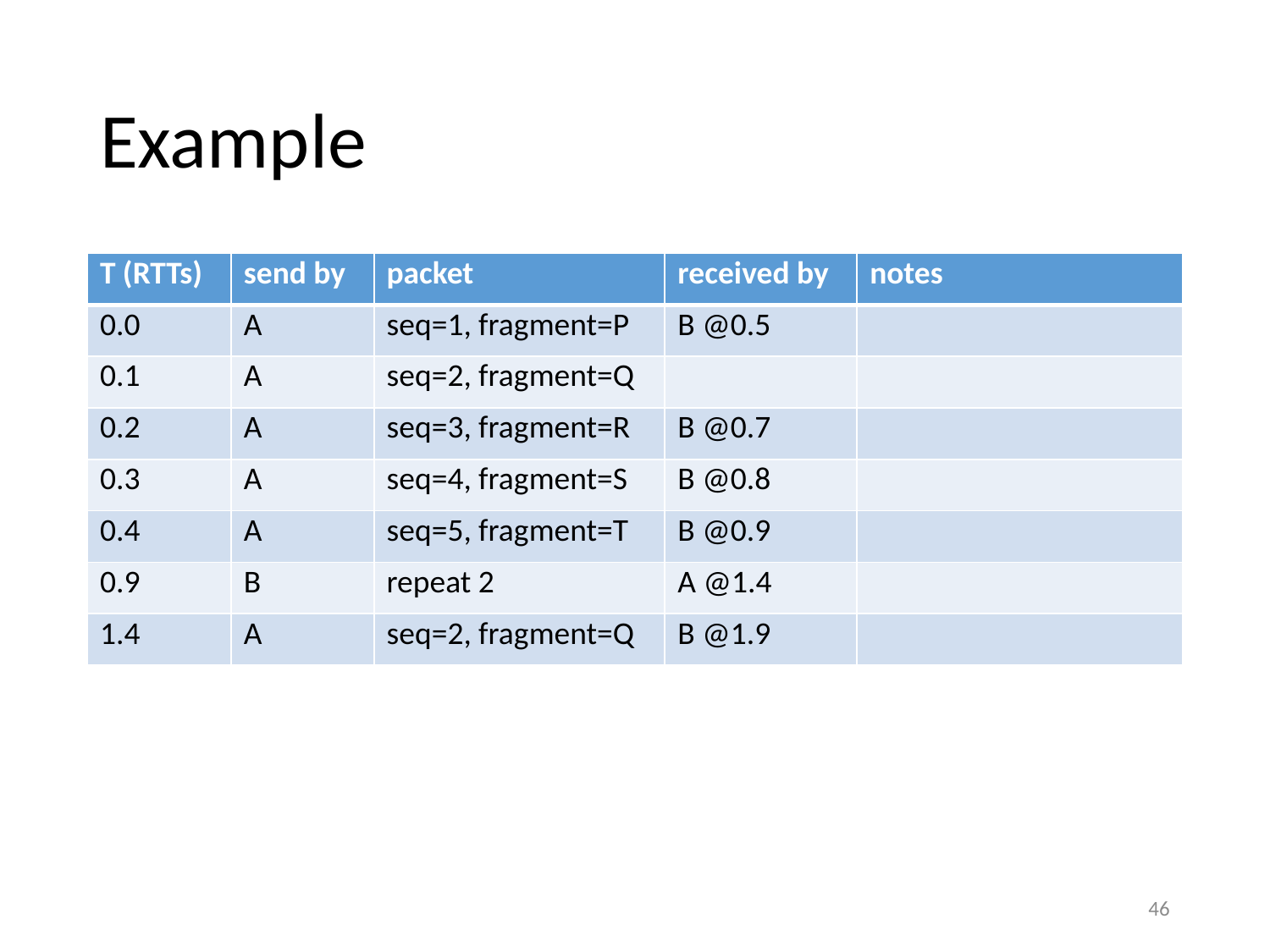

# Example
| T (RTTs) | send by | packet | received by | notes |
| --- | --- | --- | --- | --- |
| 0.0 | A | seq=1, fragment=P | B @0.5 |  |
| 0.1 | A | seq=2, fragment=Q |  |  |
| 0.2 | A | seq=3, fragment=R | B @0.7 |  |
| 0.3 | A | seq=4, fragment=S | B @0.8 |  |
| 0.4 | A | seq=5, fragment=T | B @0.9 |  |
| 0.9 | B | repeat 2 | A @1.4 |  |
| 1.4 | A | seq=2, fragment=Q | B @1.9 |  |
46